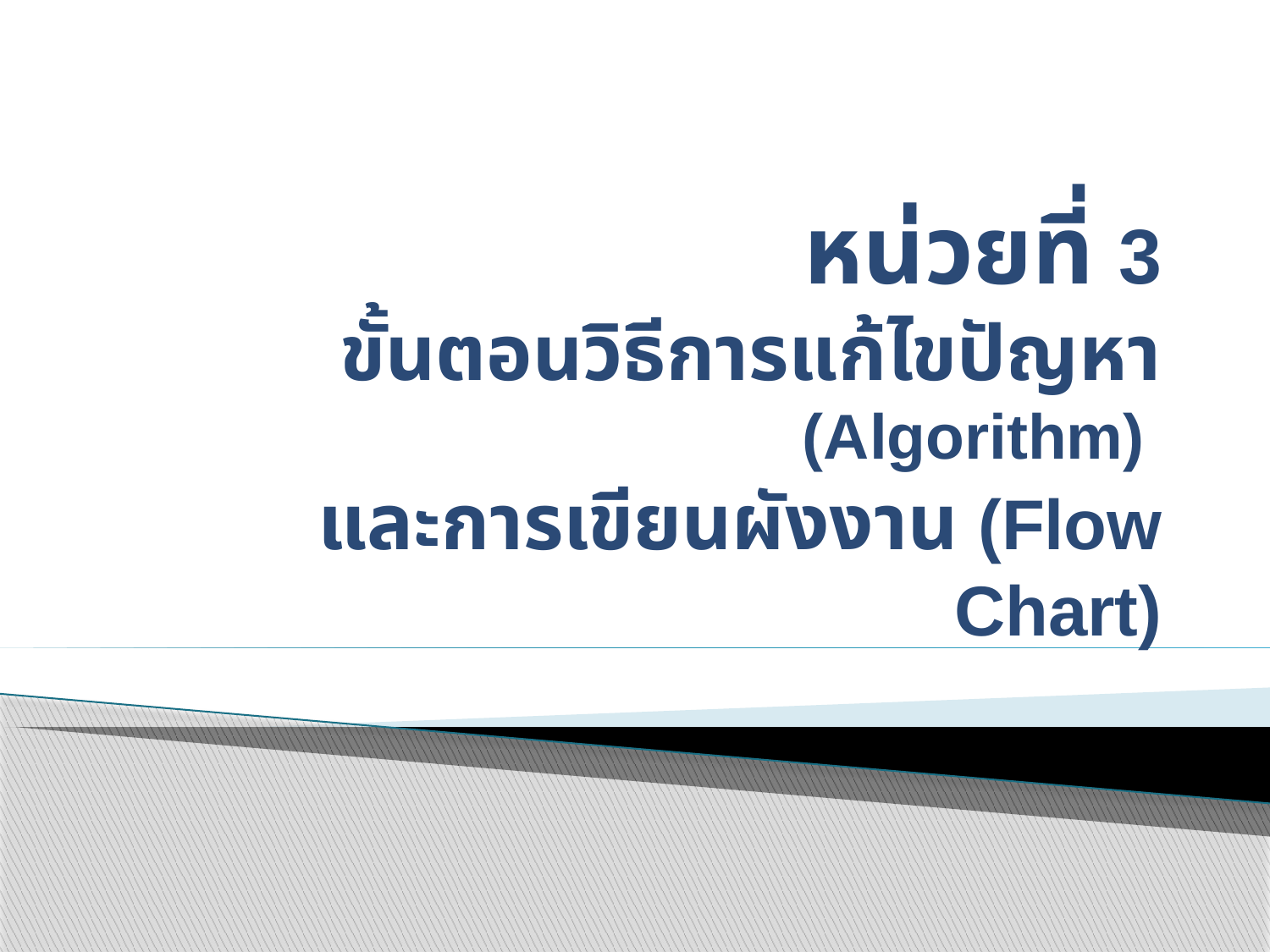

# หน่วยที่ 3 ขั้นตอนวิธีการแก้ไขปัญหา (Algorithm) และการเขียนผังงาน (Flow Chart)